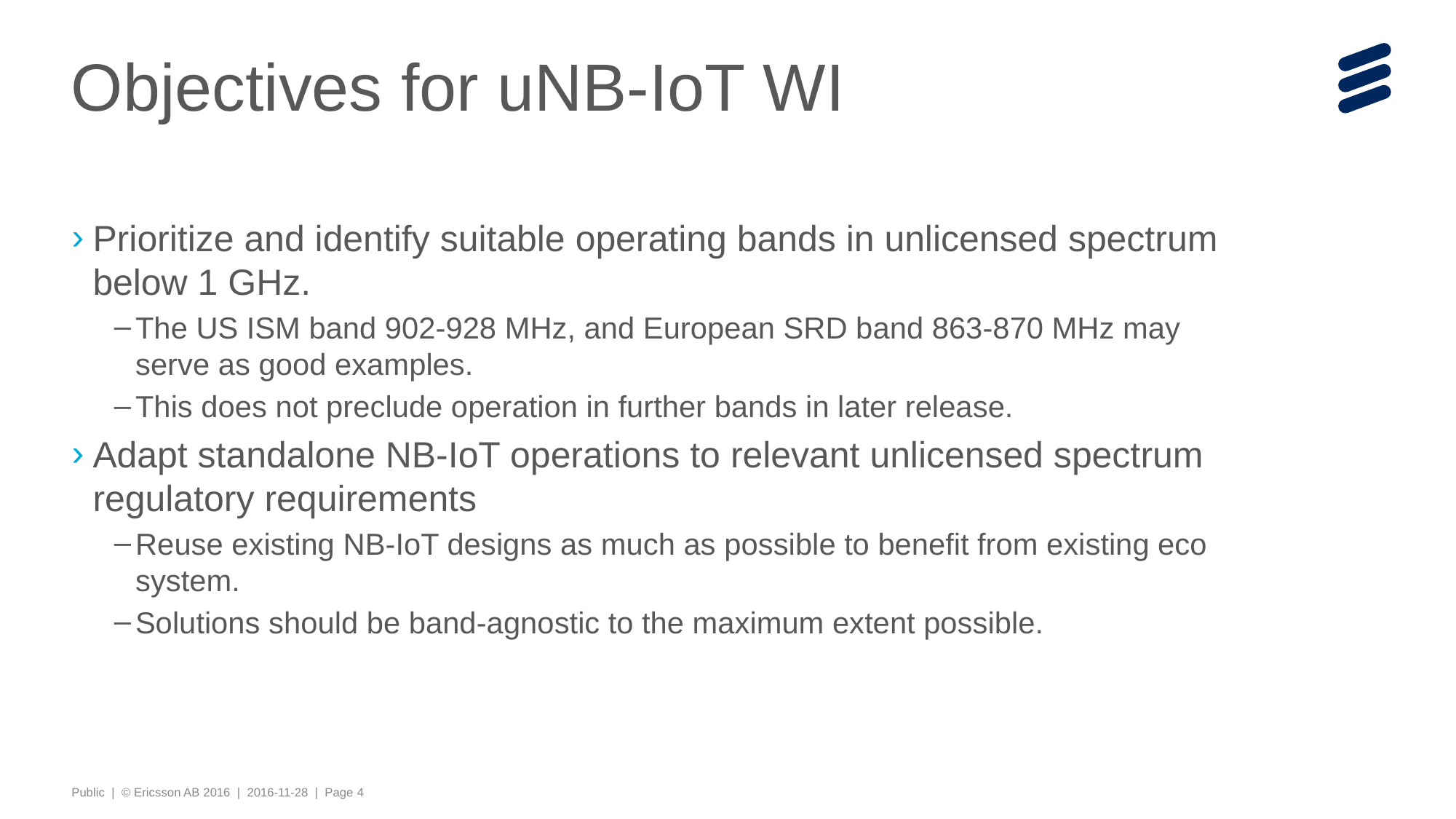

# Objectives for uNB-IoT WI
Prioritize and identify suitable operating bands in unlicensed spectrum below 1 GHz.
The US ISM band 902-928 MHz, and European SRD band 863-870 MHz may serve as good examples.
This does not preclude operation in further bands in later release.
Adapt standalone NB-IoT operations to relevant unlicensed spectrum regulatory requirements
Reuse existing NB-IoT designs as much as possible to benefit from existing eco system.
Solutions should be band-agnostic to the maximum extent possible.